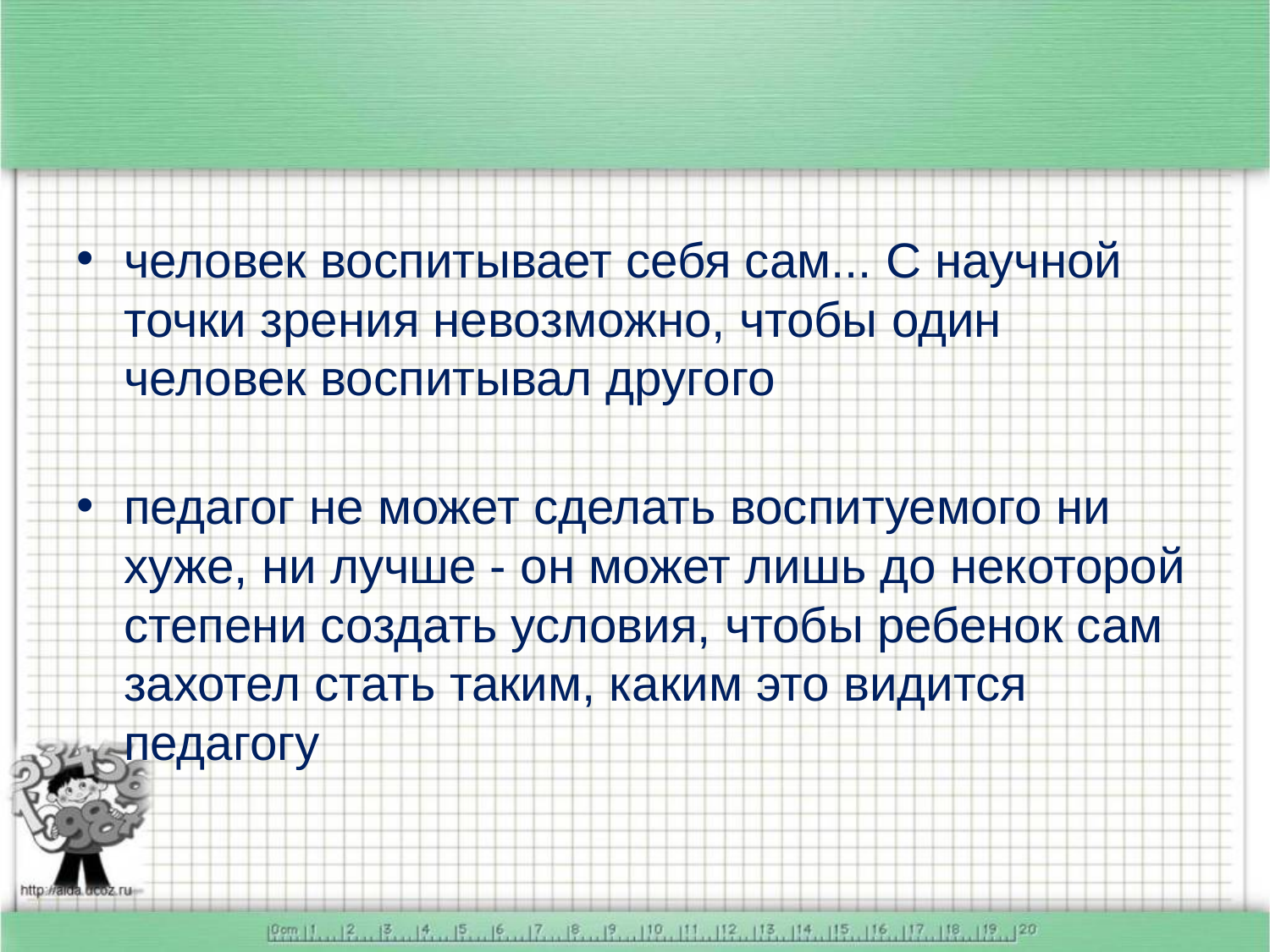

человек воспитывает себя сам... С научной точки зрения невозможно, чтобы один человек воспитывал другого
педагог не может сделать воспитуемого ни хуже, ни лучше - он может лишь до некоторой степени создать условия, чтобы ребенок сам захотел стать таким, каким это видится педагогу